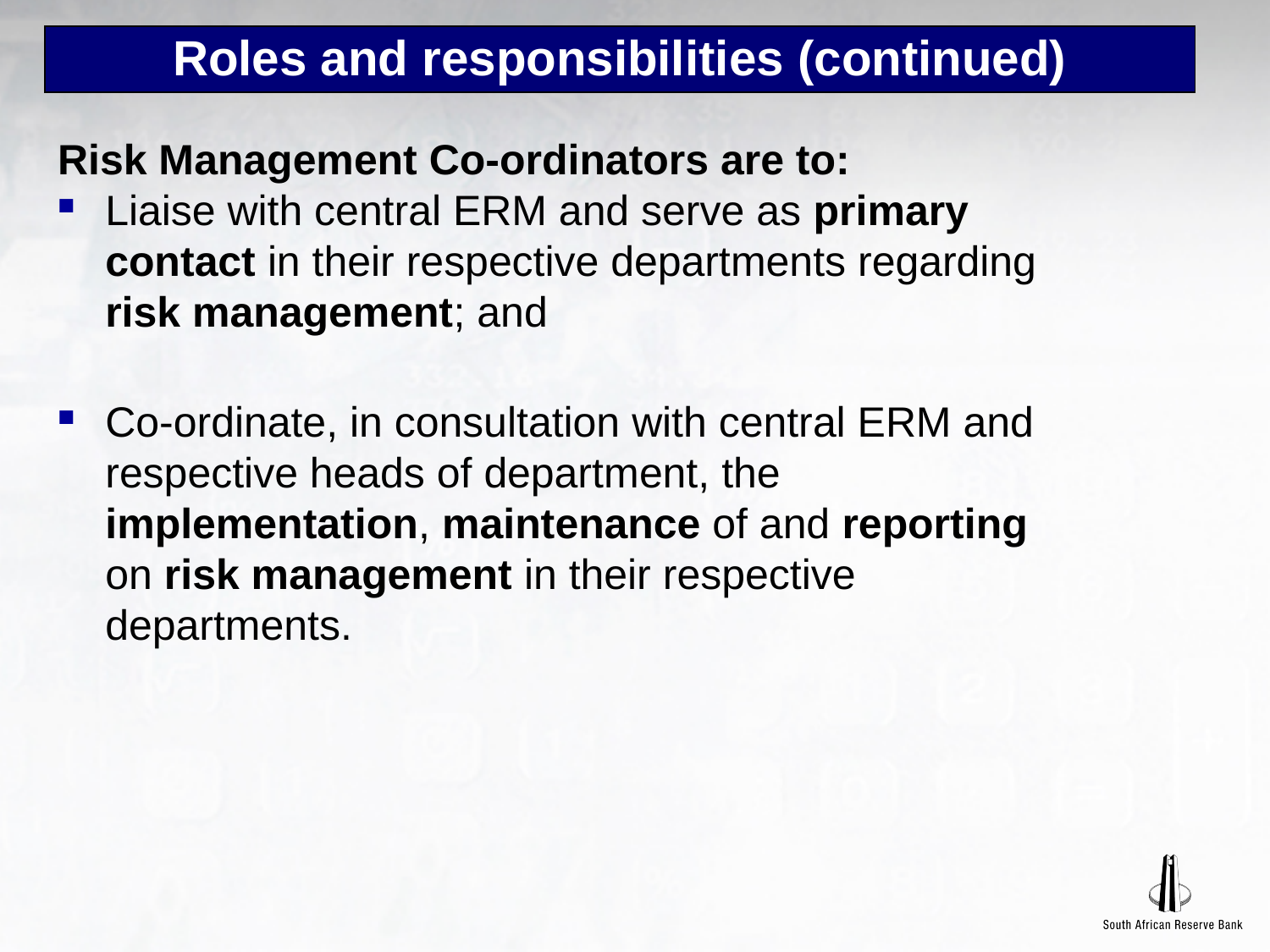

# Roles and responsibilities (continued)
Risk Management Co-ordinators are to:
Liaise with central ERM and serve as primary contact in their respective departments regarding risk management; and

Co-ordinate, in consultation with central ERM and respective heads of department, the implementation, maintenance of and reporting on risk management in their respective departments.